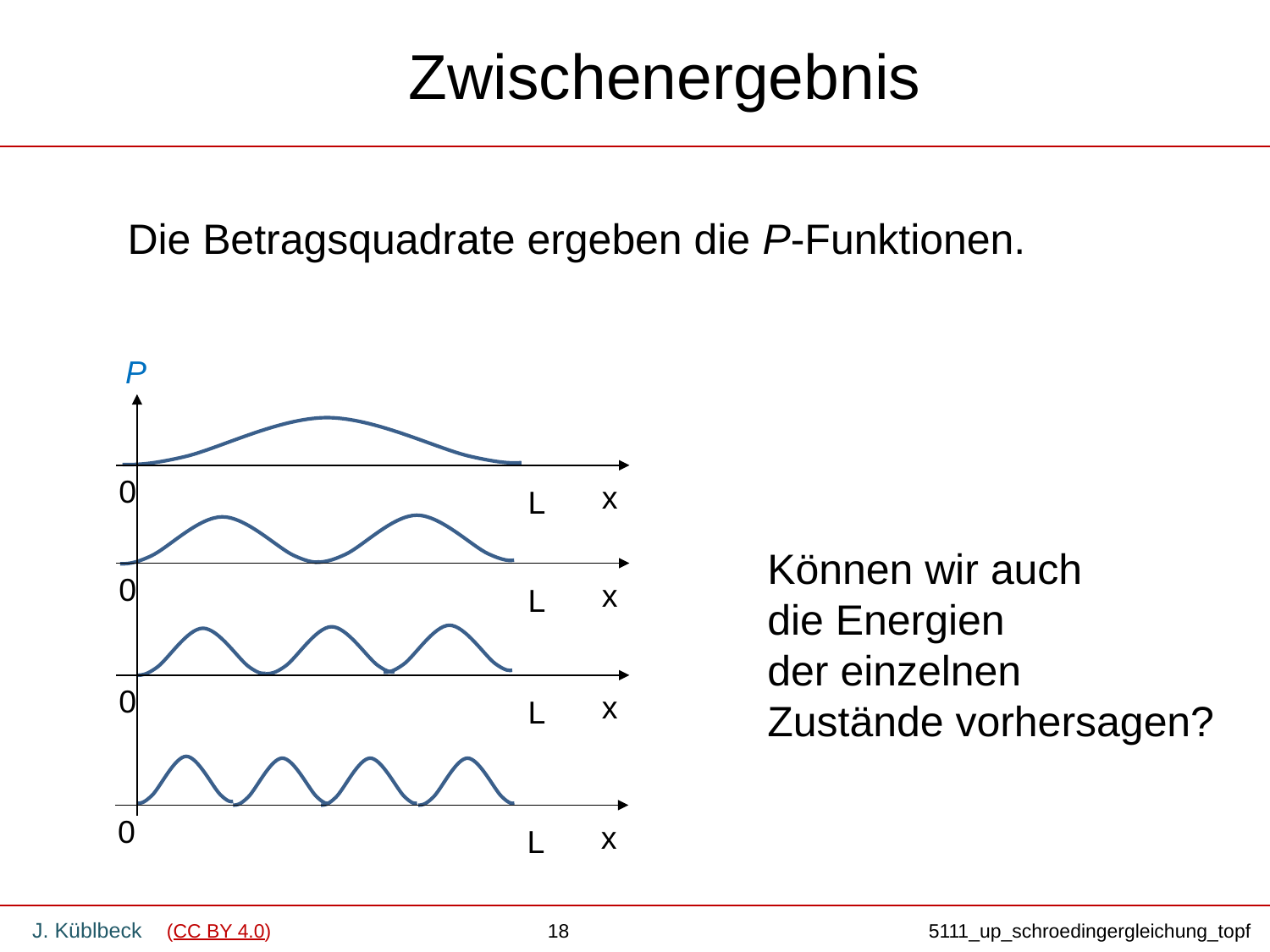

# Zwischenergebnis
Die Betragsquadrate ergeben die P-Funktionen.
P

0
x
L

Können wir auch
die Energien
der einzelnen
Zustände vorhersagen?
0
x
L

0
x
L

0
x
L